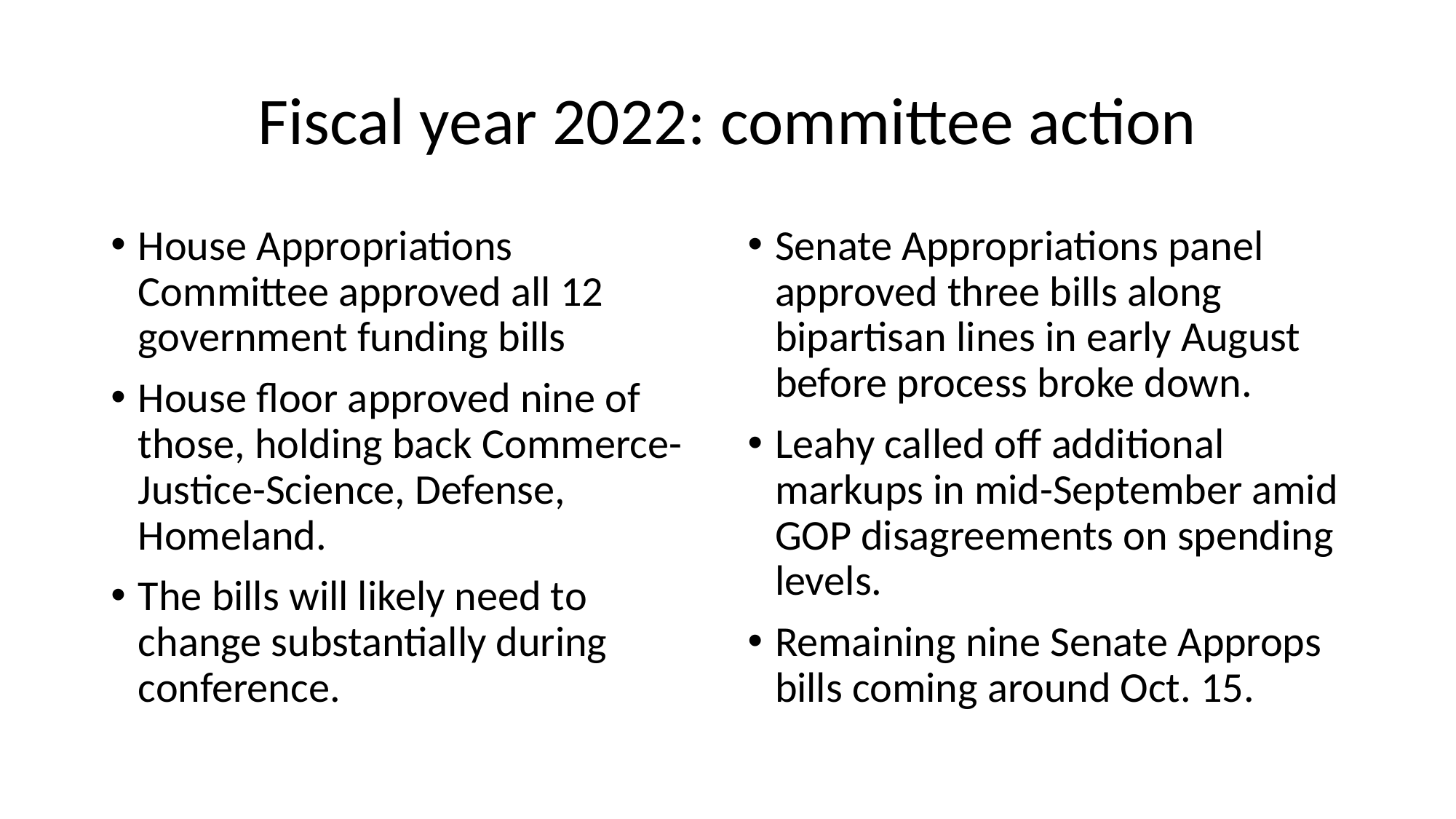

# Fiscal year 2022: committee action
House Appropriations Committee approved all 12 government funding bills
House floor approved nine of those, holding back Commerce-Justice-Science, Defense, Homeland.
The bills will likely need to change substantially during conference.
Senate Appropriations panel approved three bills along bipartisan lines in early August before process broke down.
Leahy called off additional markups in mid-September amid GOP disagreements on spending levels.
Remaining nine Senate Approps bills coming around Oct. 15.